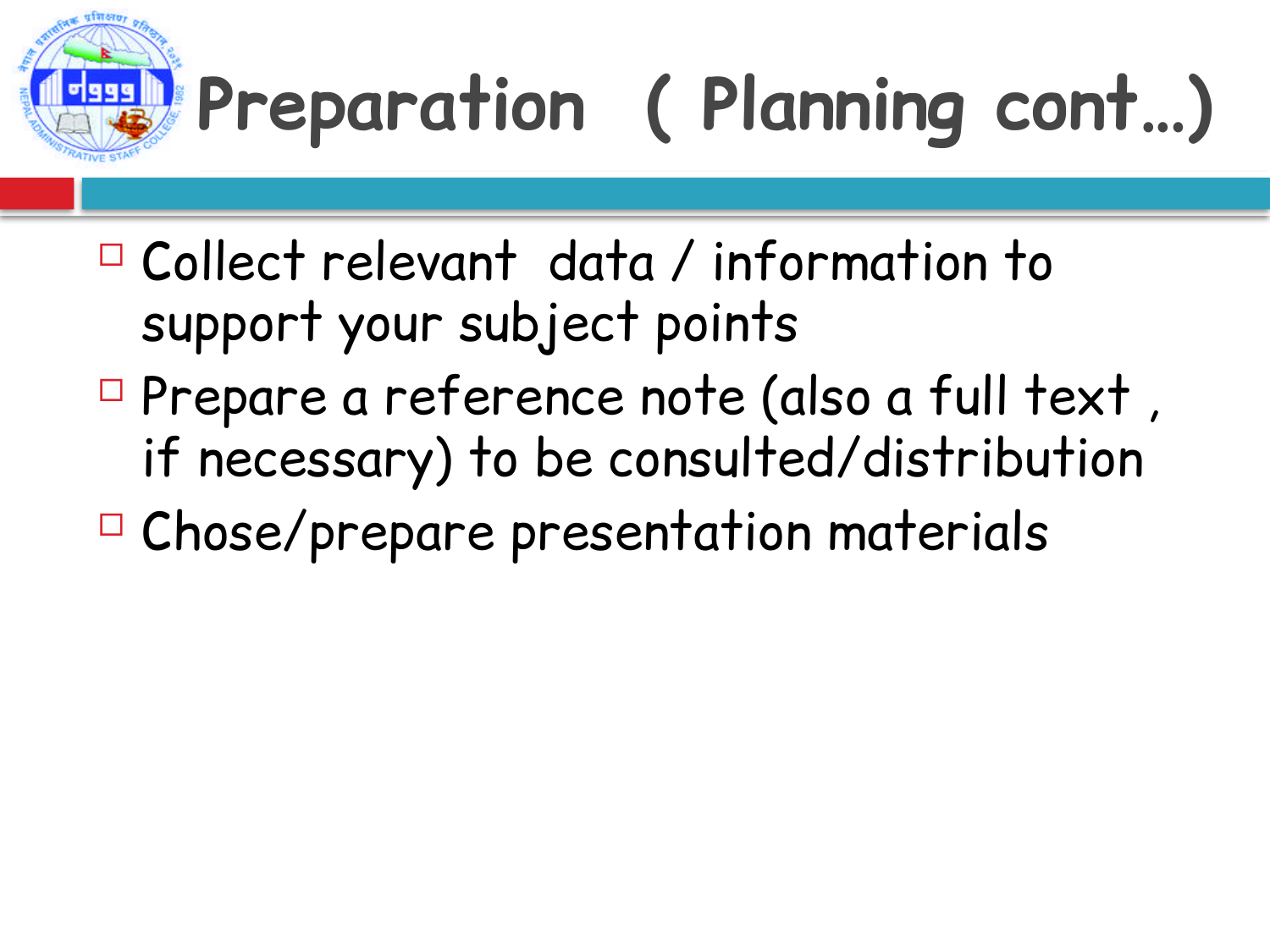

# Preparation  ( Planning cont…)
Collect relevant  data / information to support your subject points
Prepare a reference note (also a full text , if necessary) to be consulted/distribution
Chose/prepare presentation materials